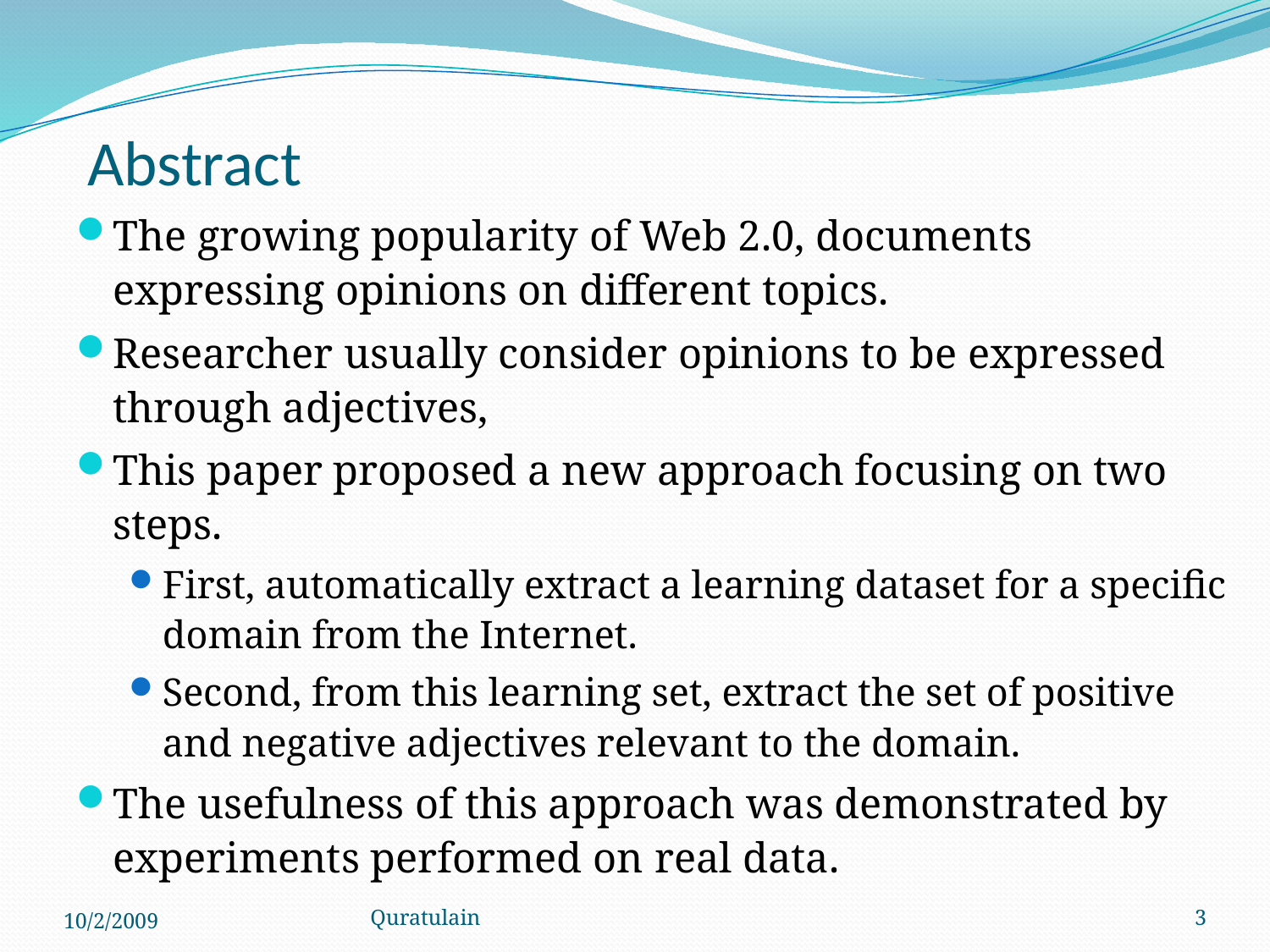

# Abstract
The growing popularity of Web 2.0, documents expressing opinions on different topics.
Researcher usually consider opinions to be expressed through adjectives,
This paper proposed a new approach focusing on two steps.
First, automatically extract a learning dataset for a specific domain from the Internet.
Second, from this learning set, extract the set of positive and negative adjectives relevant to the domain.
The usefulness of this approach was demonstrated by experiments performed on real data.
10/2/2009
Quratulain
3